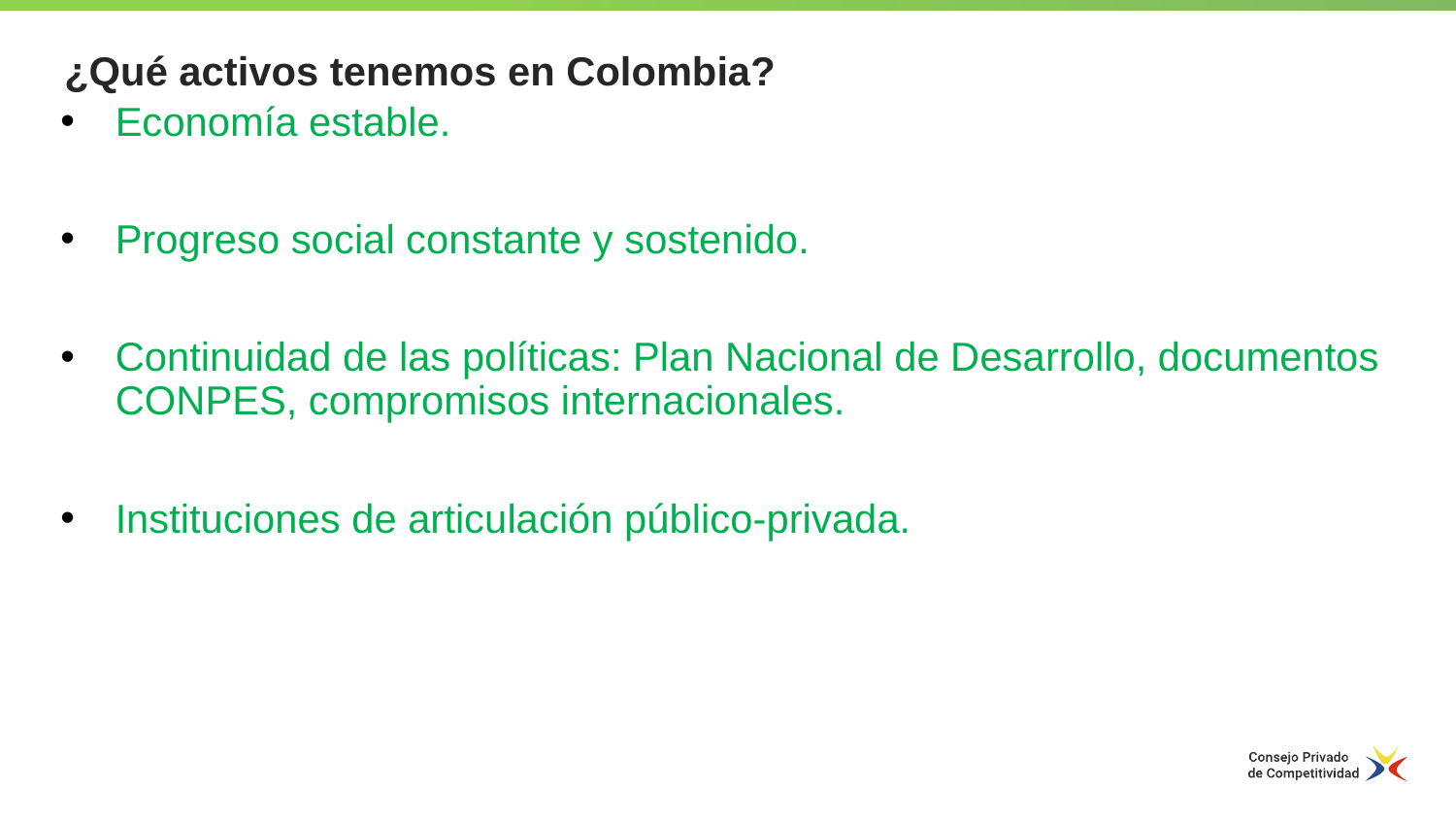

# ¿Qué activos tenemos en Colombia?
Economía estable.

Progreso social constante y sostenido.

Continuidad de las políticas: Plan Nacional de Desarrollo, documentos CONPES, compromisos internacionales.

Instituciones de articulación público-privada.